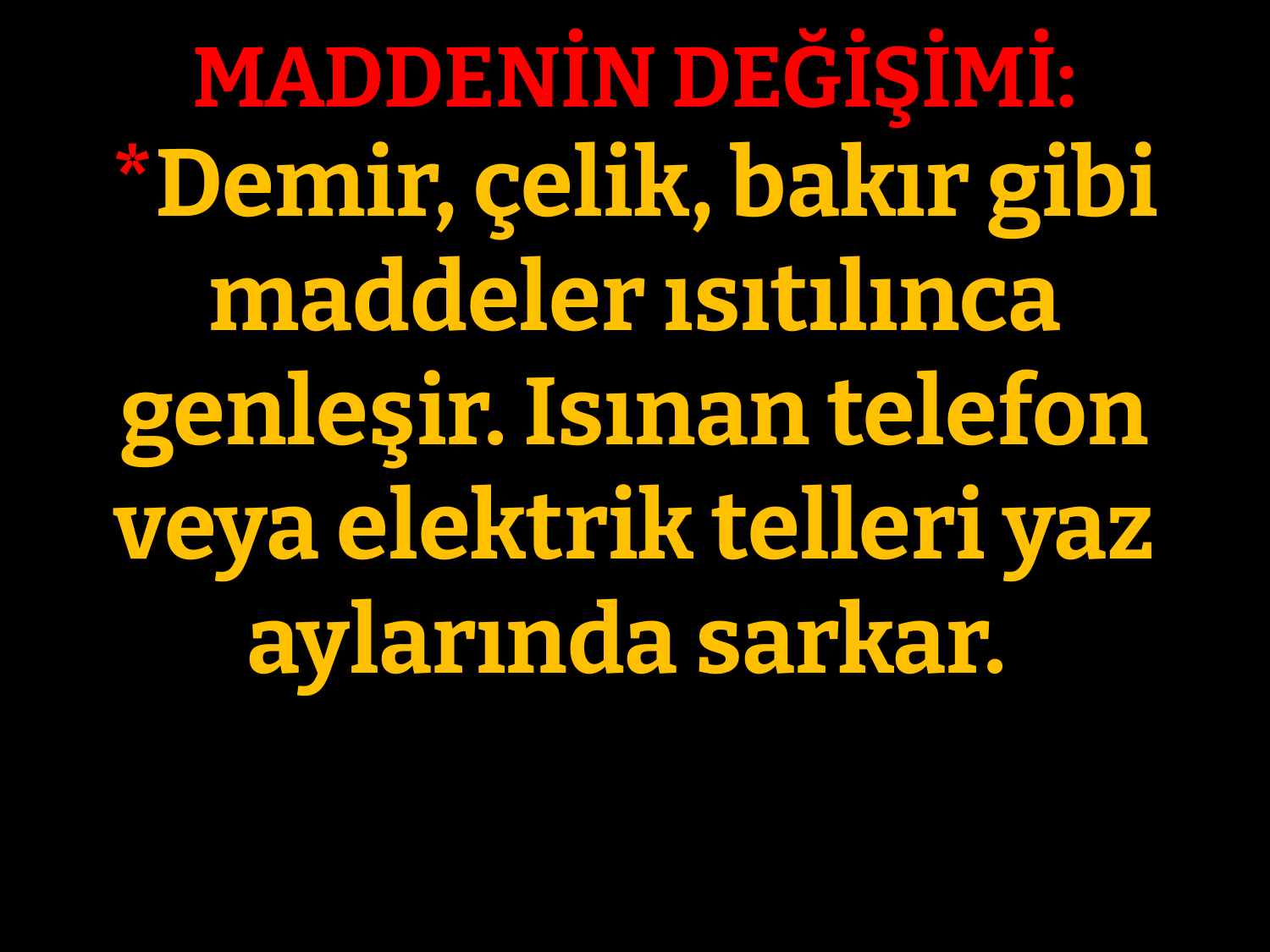

MADDENİN DEĞİŞİMİ:
*Demir, çelik, bakır gibi maddeler ısıtılınca genleşir. Isınan telefon veya elektrik telleri yaz aylarında sarkar.